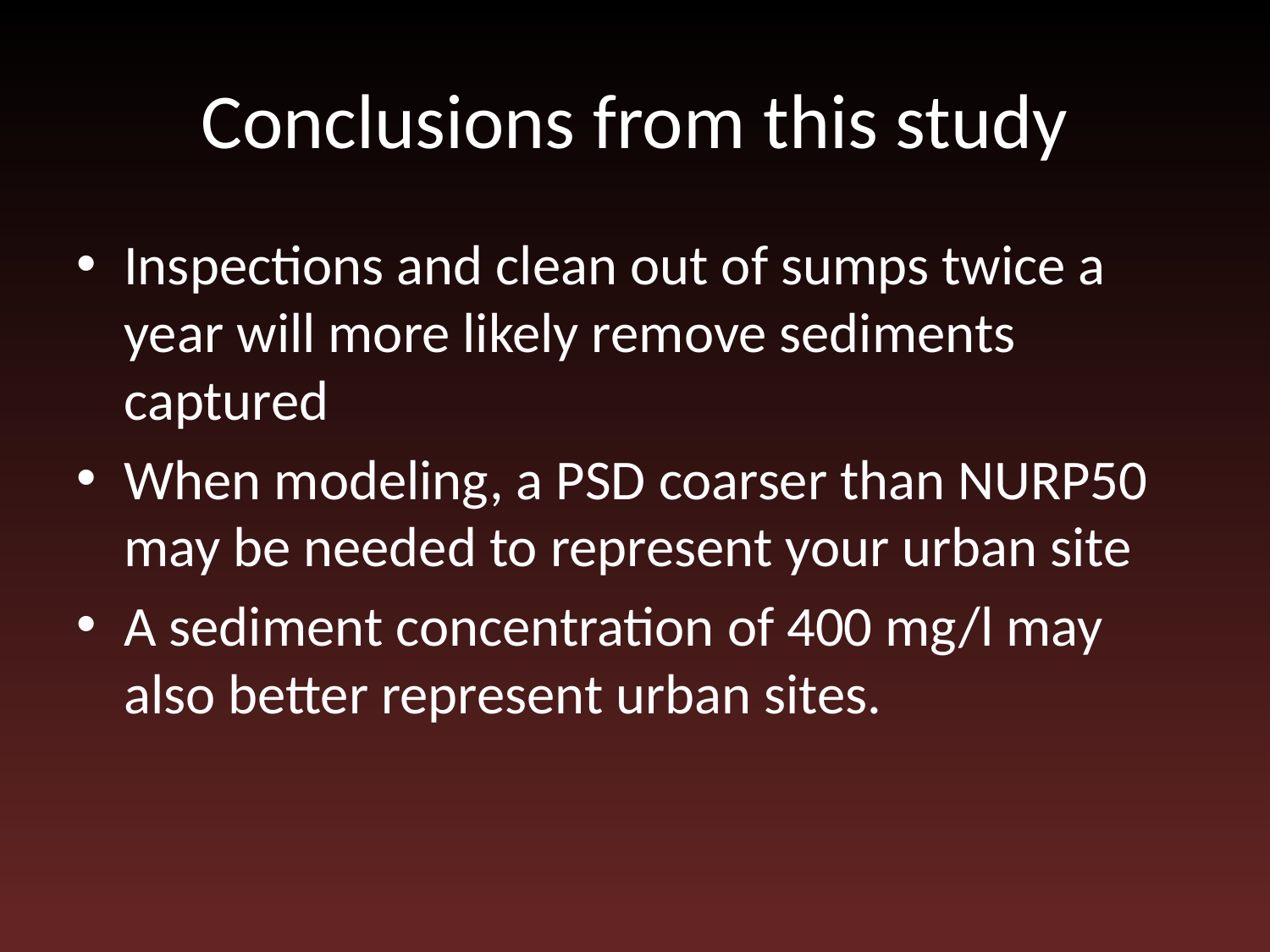

# Conclusions from this study
Inspections and clean out of sumps twice a year will more likely remove sediments captured
When modeling, a PSD coarser than NURP50 may be needed to represent your urban site
A sediment concentration of 400 mg/l may also better represent urban sites.